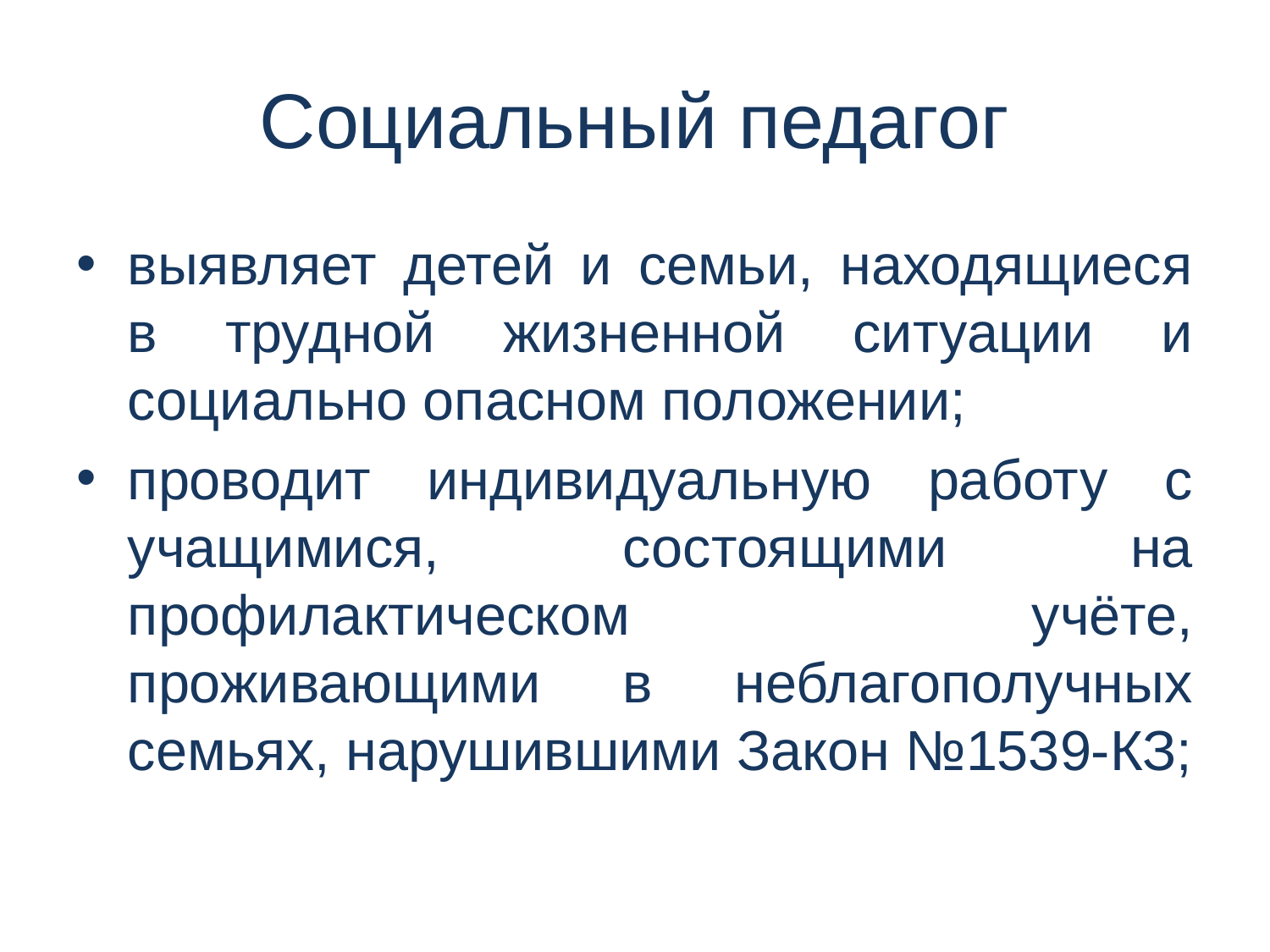

# Социальный педагог
выявляет детей и семьи, находящиеся в трудной жизненной ситуации и социально опасном положении;
проводит индивидуальную работу с учащимися, состоящими на профилактическом учёте, проживающими в неблагополучных семьях, нарушившими Закон №1539-КЗ;